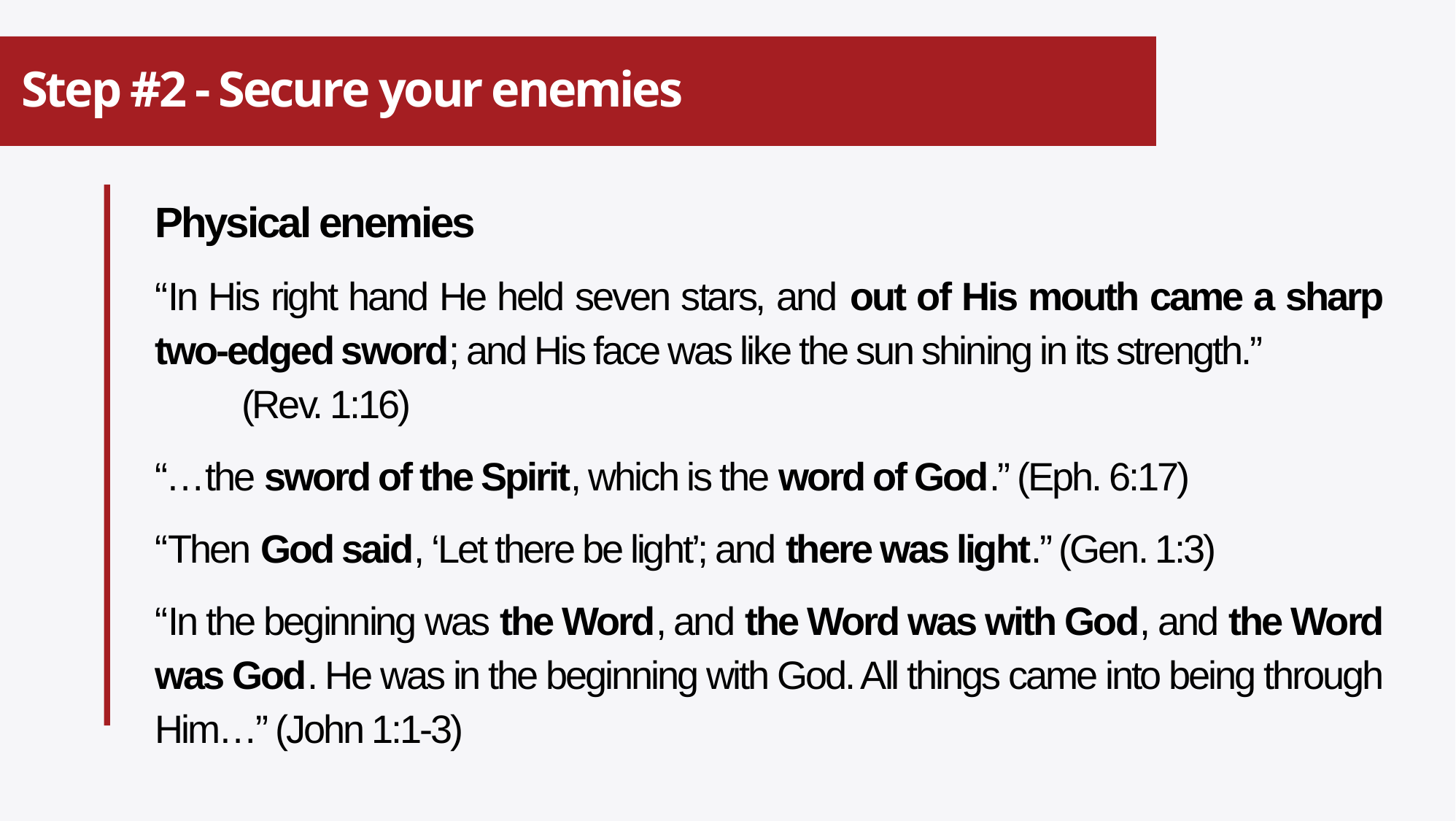

# Step #2 - Secure your enemies
Physical enemies
“In His right hand He held seven stars, and out of His mouth came a sharp two-edged sword; and His face was like the sun shining in its strength.”                         (Rev. 1:16)
“…the sword of the Spirit, which is the word of God.” (Eph. 6:17)
“Then God said, ‘Let there be light’; and there was light.” (Gen. 1:3)
“In the beginning was the Word, and the Word was with God, and the Word was God. He was in the beginning with God. All things came into being through Him…” (John 1:1-3)